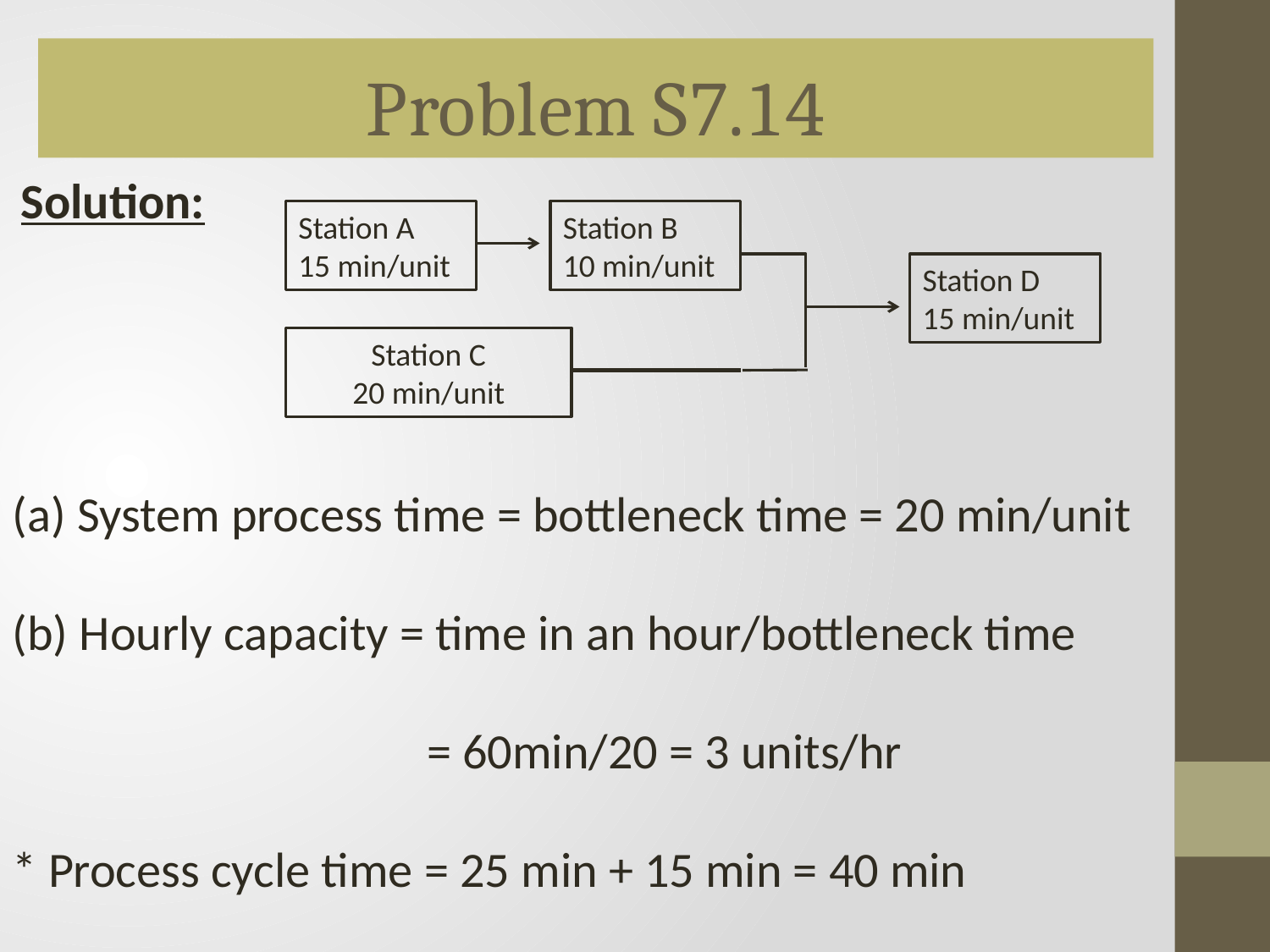

Problem S7.14
Solution:
Station A
15 min/unit
Station B
10 min/unit
Station D
15 min/unit
Station C
20 min/unit
(a) System process time = bottleneck time = 20 min/unit

(b) Hourly capacity = time in an hour/bottleneck time

			   = 60min/20 = 3 units/hr

* Process cycle time = 25 min + 15 min = 40 min